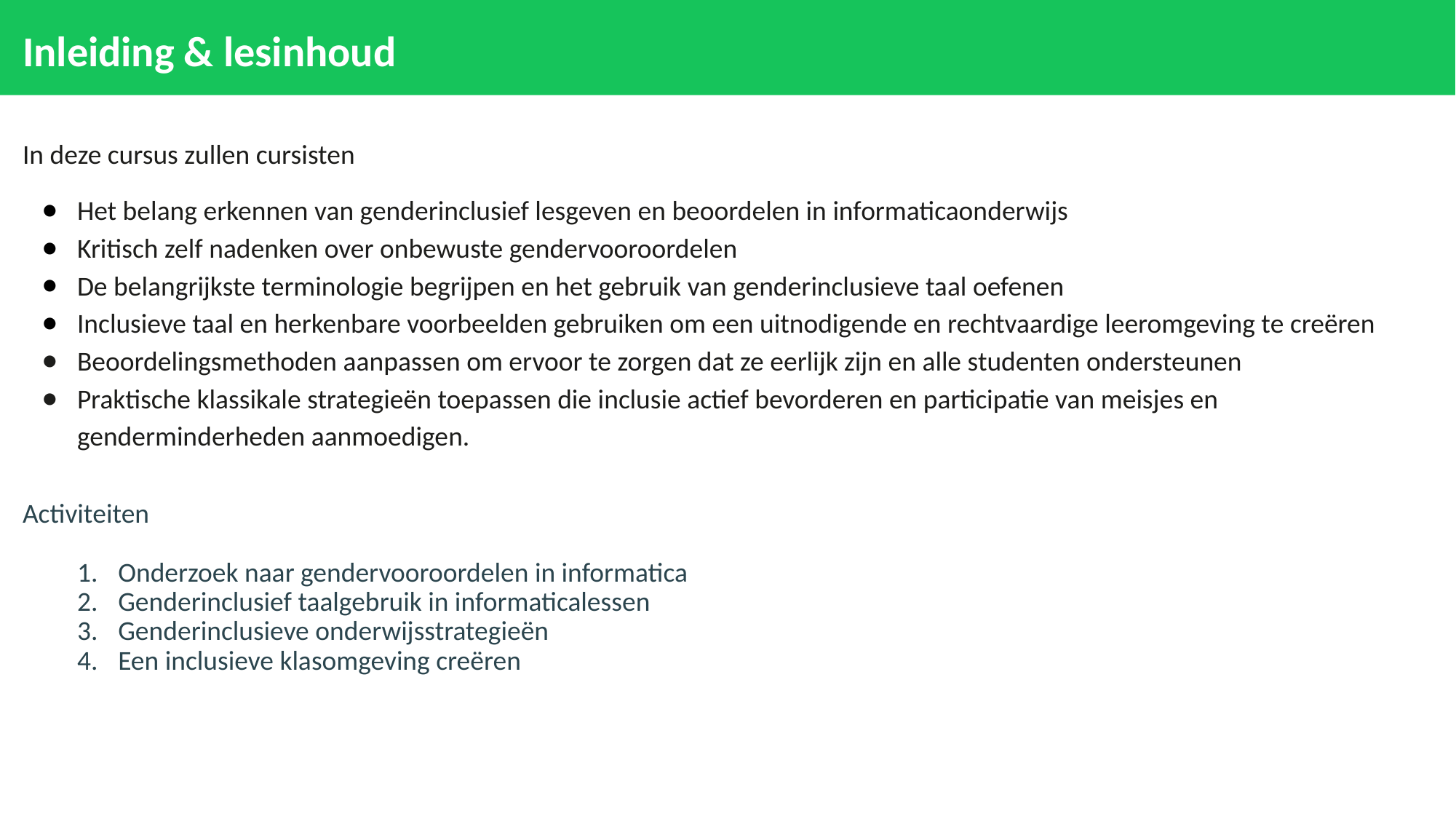

# Inleiding & lesinhoud
In deze cursus zullen cursisten
Het belang erkennen van genderinclusief lesgeven en beoordelen in informaticaonderwijs
Kritisch zelf nadenken over onbewuste gendervooroordelen
De belangrijkste terminologie begrijpen en het gebruik van genderinclusieve taal oefenen
Inclusieve taal en herkenbare voorbeelden gebruiken om een uitnodigende en rechtvaardige leeromgeving te creëren
Beoordelingsmethoden aanpassen om ervoor te zorgen dat ze eerlijk zijn en alle studenten ondersteunen
Praktische klassikale strategieën toepassen die inclusie actief bevorderen en participatie van meisjes en genderminderheden aanmoedigen.

Activiteiten

Onderzoek naar gendervooroordelen in informatica
Genderinclusief taalgebruik in informaticalessen
Genderinclusieve onderwijsstrategieën
Een inclusieve klasomgeving creëren